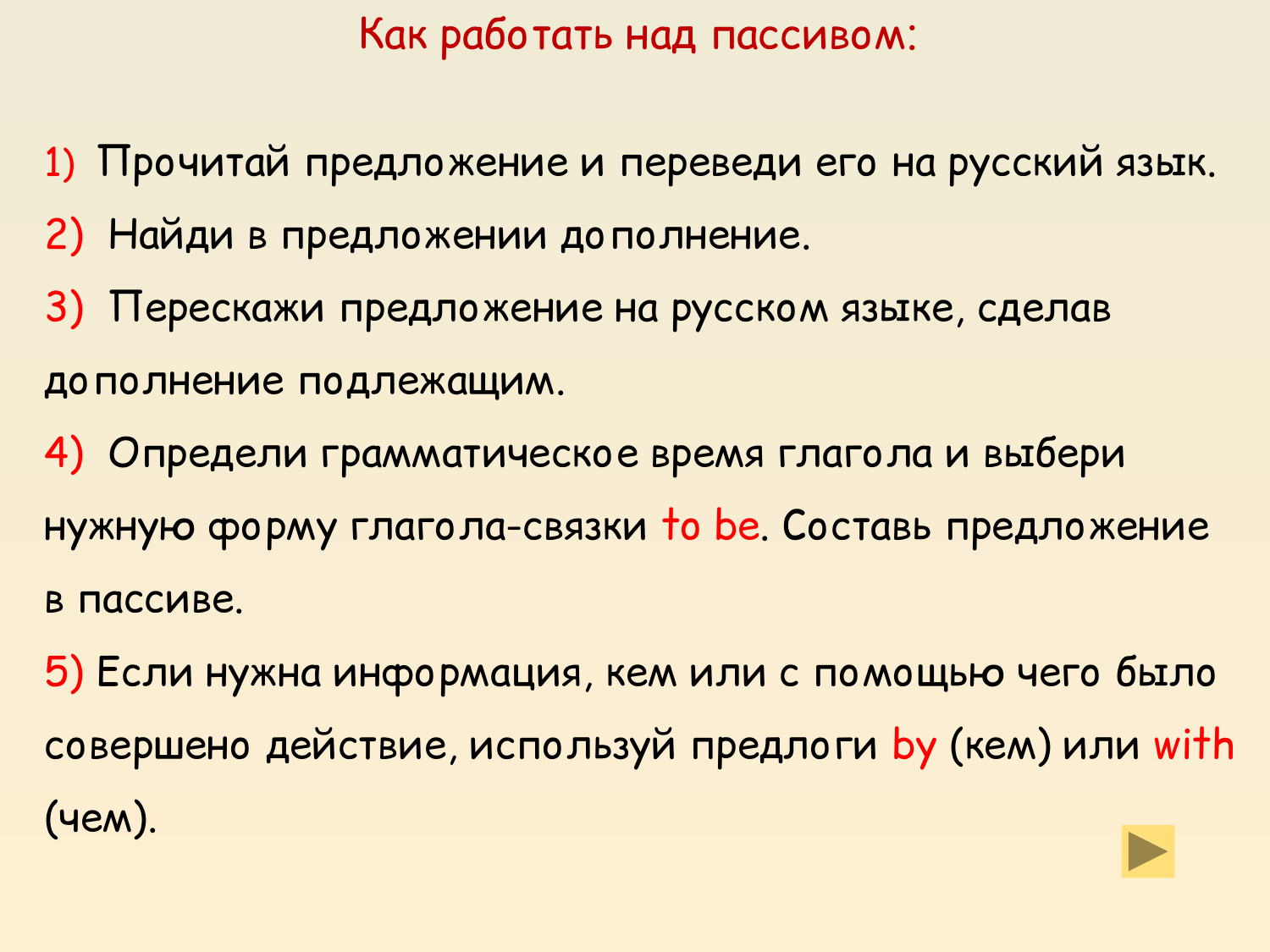

Как работать над пассивом:
# 1)  Прочитай предложение и переведи его на русский язык. 2)  Найди в предложении дополнение. 3)  Перескажи предложение на русском языке, сделав дополнение подлежащим. 4)  Определи грамматическое время глагола и выбери нужную форму глагола-связки to be. Составь предложение в пассиве. 5) Если нужна информация, кем или с помощью чего было совершено действие, используй предлоги by (кем) или with (чем).